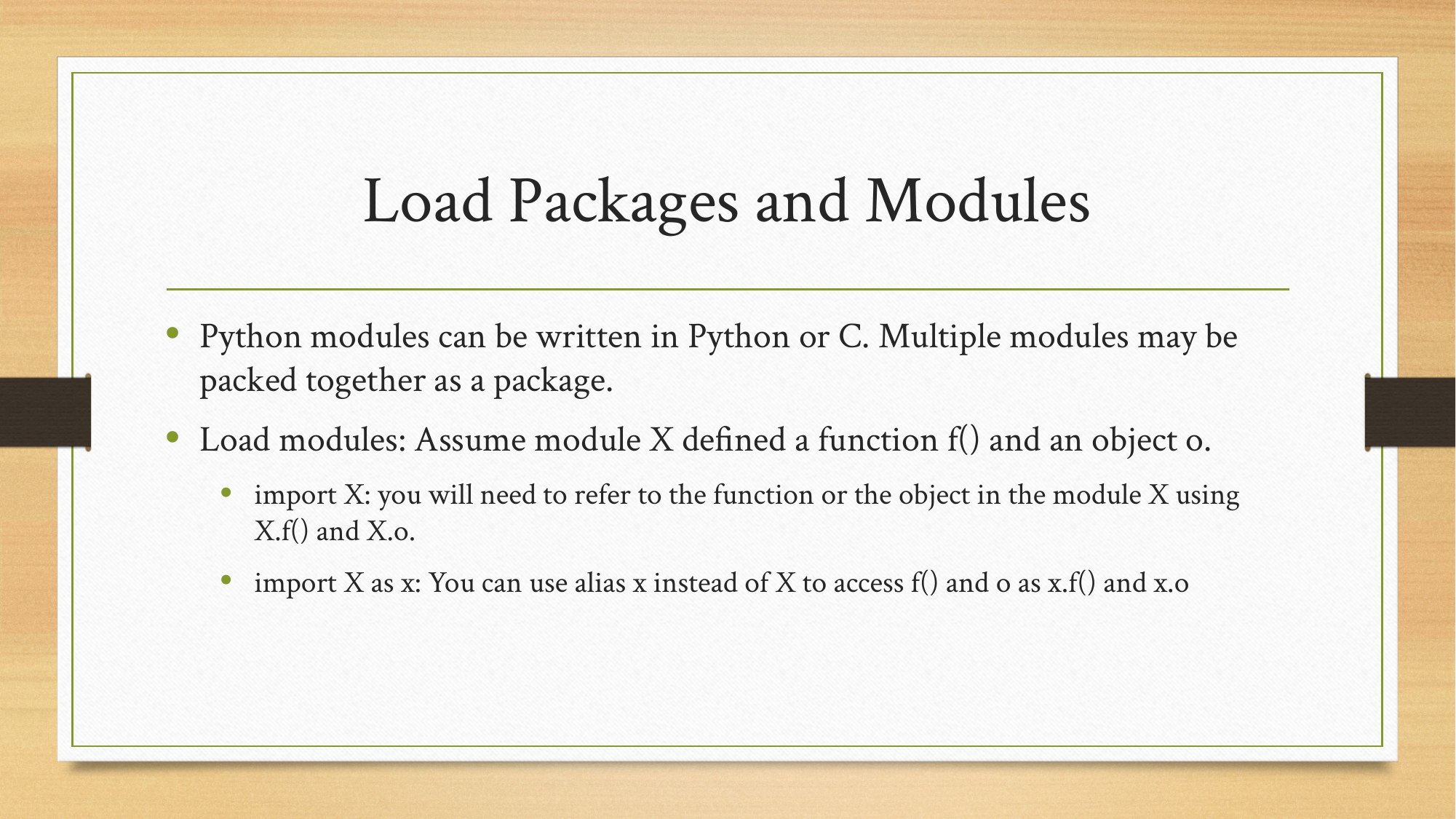

# Load Packages and Modules
Python modules can be written in Python or C. Multiple modules may be packed together as a package.
Load modules: Assume module X defined a function f() and an object o.
import X: you will need to refer to the function or the object in the module X using X.f() and X.o.
import X as x: You can use alias x instead of X to access f() and o as x.f() and x.o